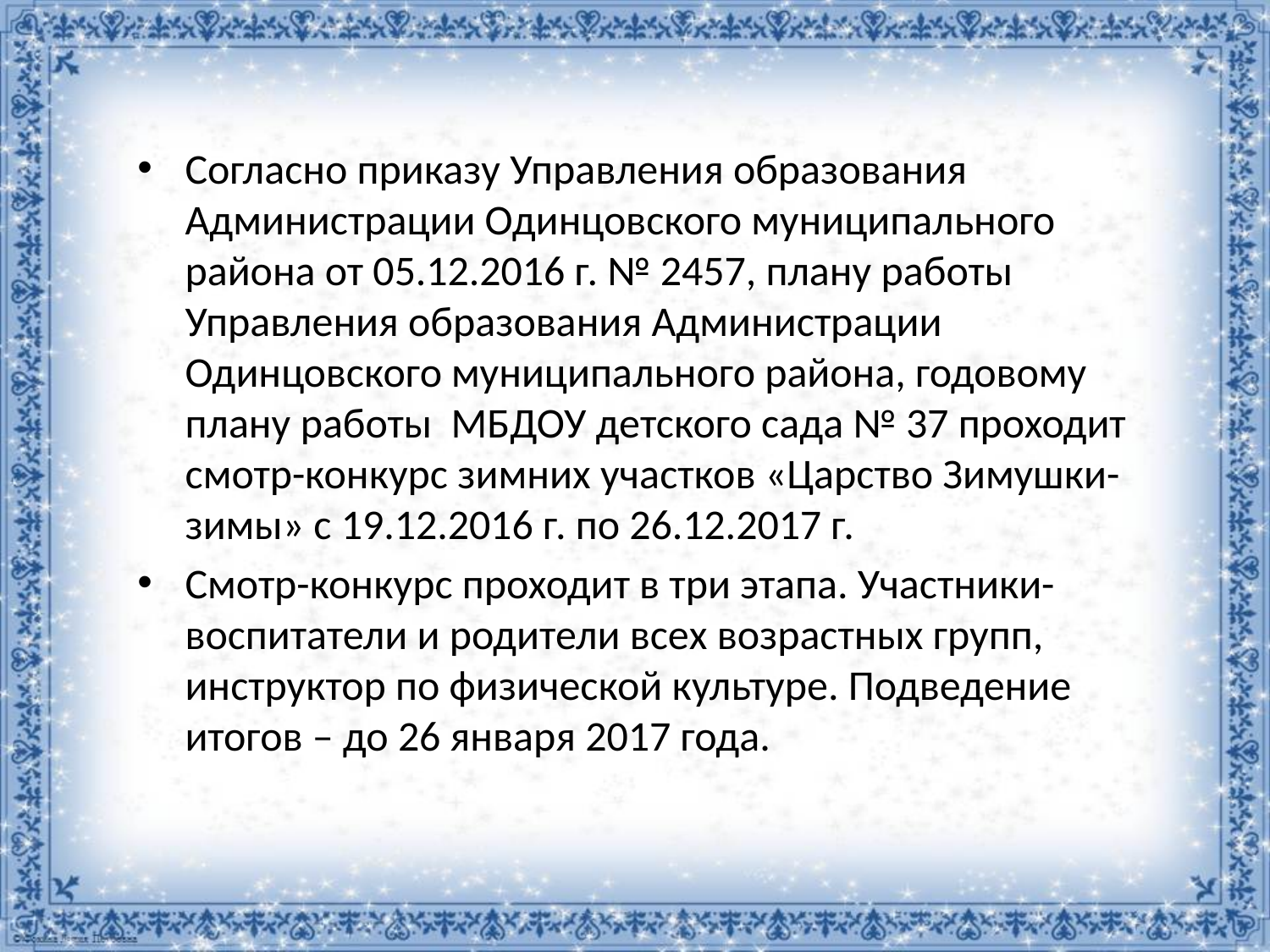

Согласно приказу Управления образования Администрации Одинцовского муниципального района от 05.12.2016 г. № 2457, плану работы Управления образования Администрации Одинцовского муниципального района, годовому плану работы  МБДОУ детского сада № 37 проходит смотр-конкурс зимних участков «Царство Зимушки-зимы» с 19.12.2016 г. по 26.12.2017 г.
Смотр-конкурс проходит в три этапа. Участники-воспитатели и родители всех возрастных групп, инструктор по физической культуре. Подведение итогов – до 26 января 2017 года.